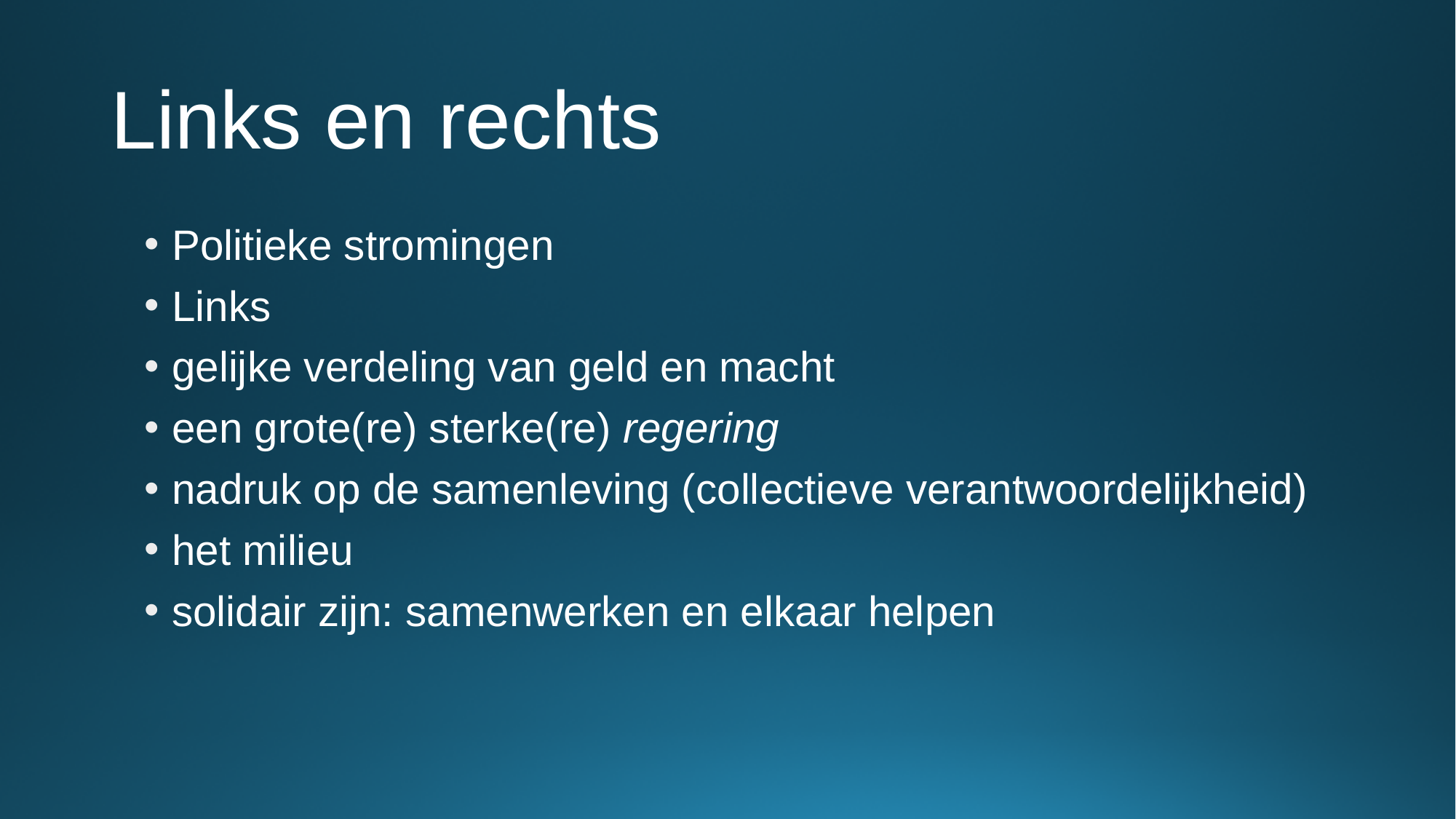

# Links en rechts
Politieke stromingen
Links
gelijke verdeling van geld en macht
een grote(re) sterke(re) regering
nadruk op de samenleving (collectieve verantwoordelijkheid)
het milieu
solidair zijn: samenwerken en elkaar helpen